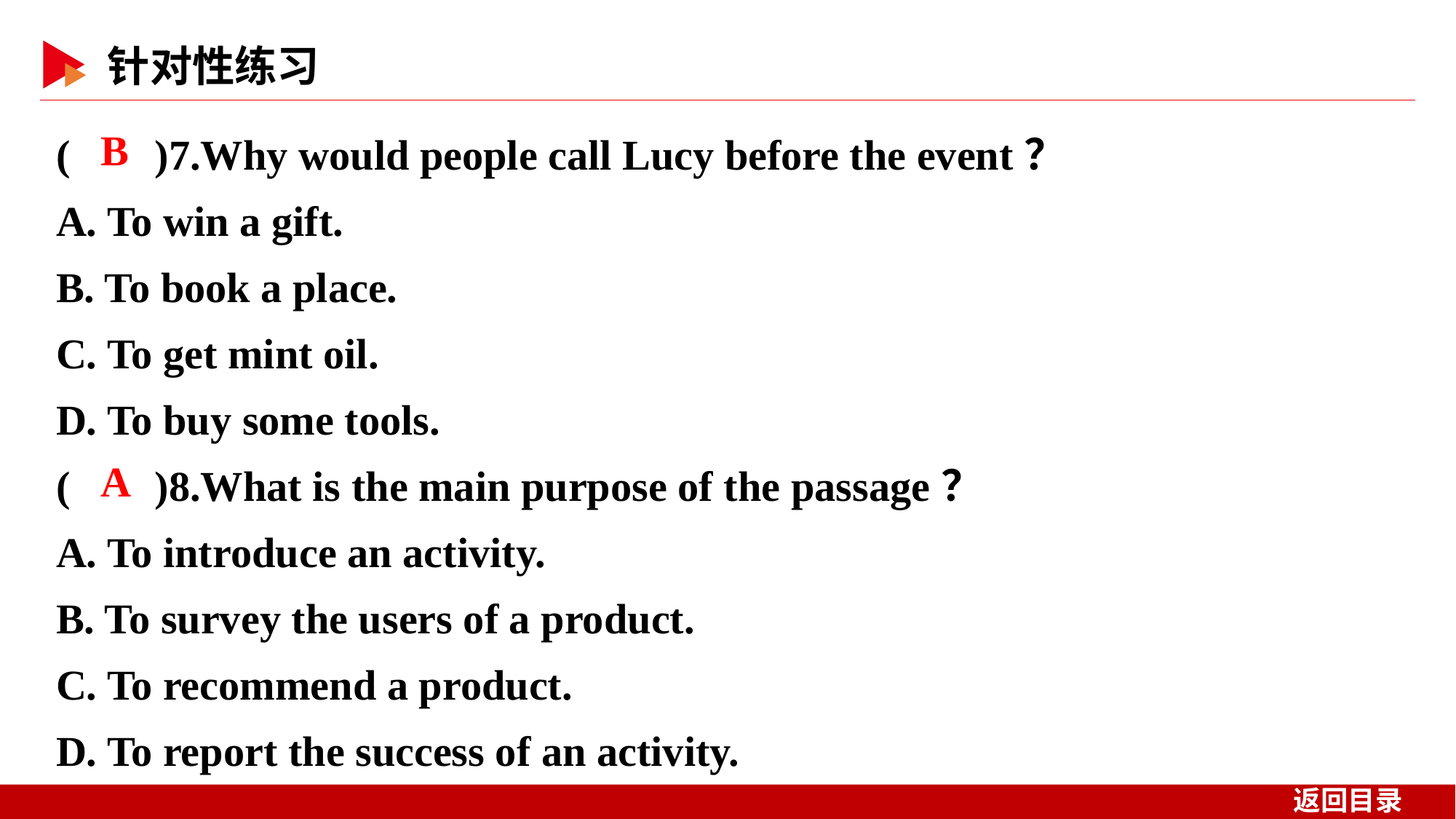

(        )7.Why would people call Lucy before the event？
A. To win a gift.
B. To book a place.
C. To get mint oil.
D. To buy some tools.
(        )8.What is the main purpose of the passage？
A. To introduce an activity.
B. To survey the users of a product.
C. To recommend a product.
D. To report the success of an activity.
   B
   A